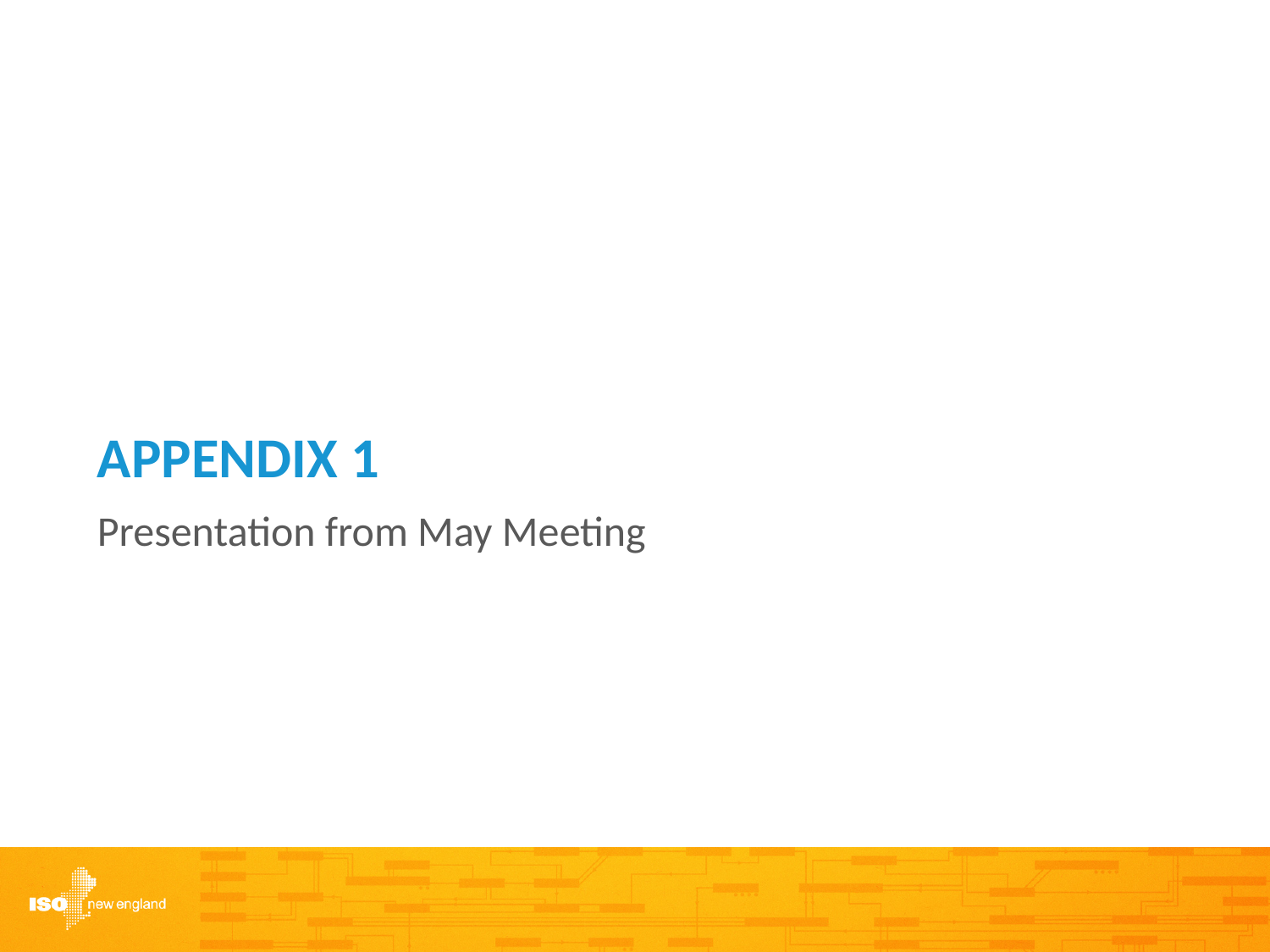

# Appendix 1
Presentation from May Meeting